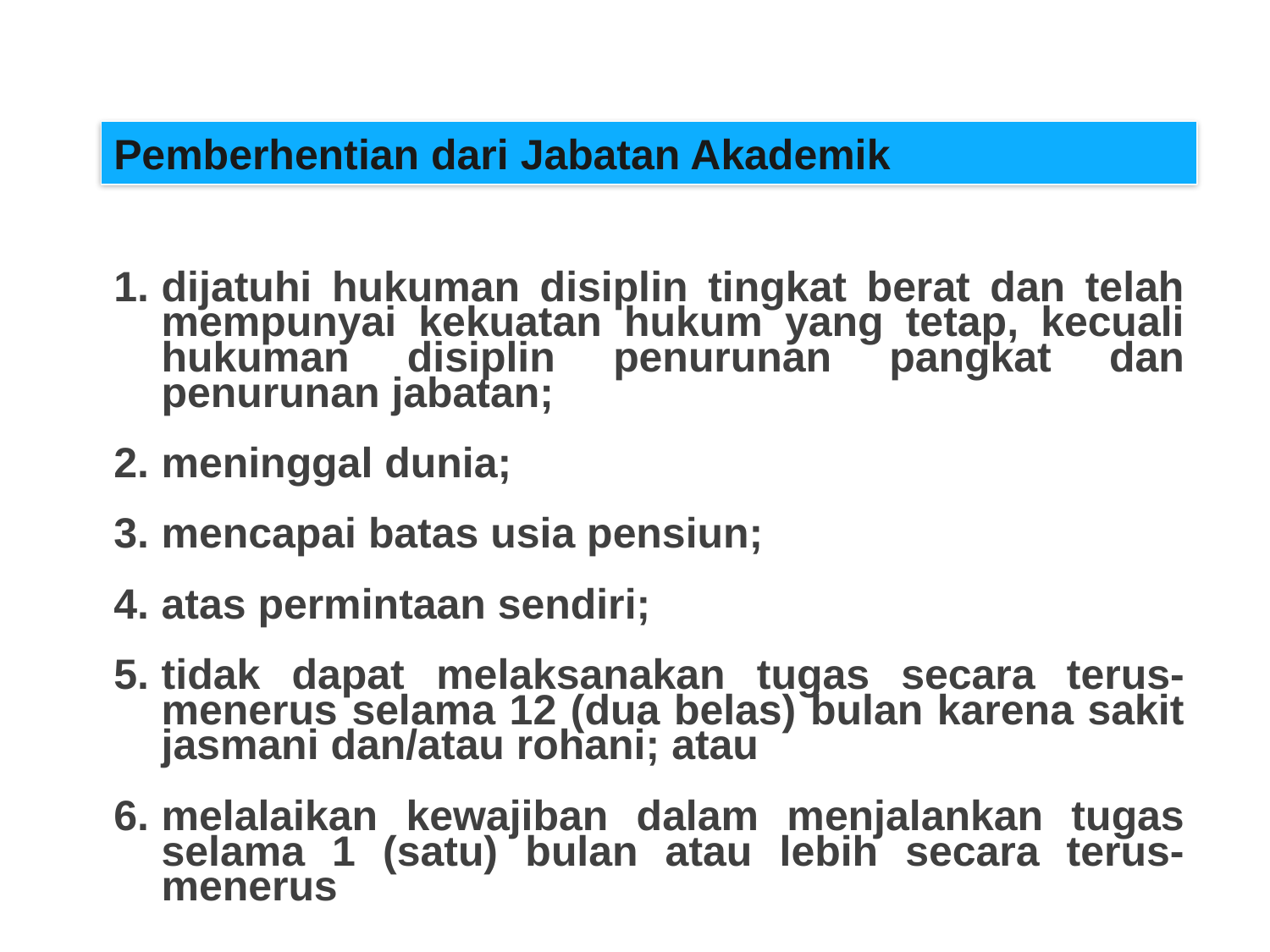

Pemberhentian dari Jabatan Akademik
dijatuhi hukuman disiplin tingkat berat dan telah mempunyai kekuatan hukum yang tetap, kecuali hukuman disiplin penurunan pangkat dan penurunan jabatan;

meninggal dunia;

mencapai batas usia pensiun;

atas permintaan sendiri;

tidak dapat melaksanakan tugas secara terus-menerus selama 12 (dua belas) bulan karena sakit jasmani dan/atau rohani; atau

melalaikan kewajiban dalam menjalankan tugas selama 1 (satu) bulan atau lebih secara terus-menerus